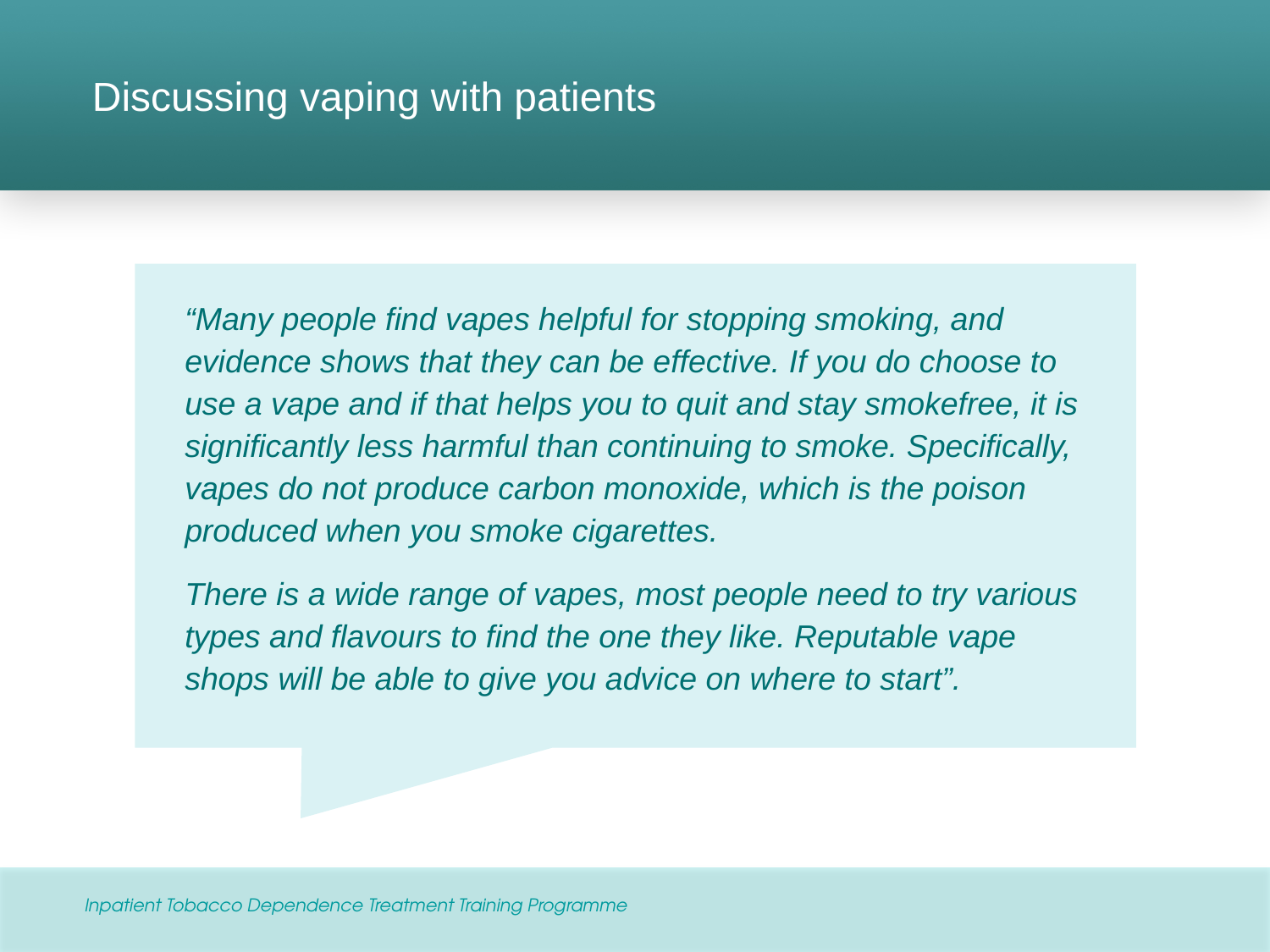

# Discussing vaping with patients
“Many people find vapes helpful for stopping smoking, and evidence shows that they can be effective. If you do choose to use a vape and if that helps you to quit and stay smokefree, it is significantly less harmful than continuing to smoke. Specifically, vapes do not produce carbon monoxide, which is the poison produced when you smoke cigarettes.
There is a wide range of vapes, most people need to try various types and flavours to find the one they like. Reputable vape shops will be able to give you advice on where to start”.
Inpatient Tobacco Dependence Treatment Training Programme